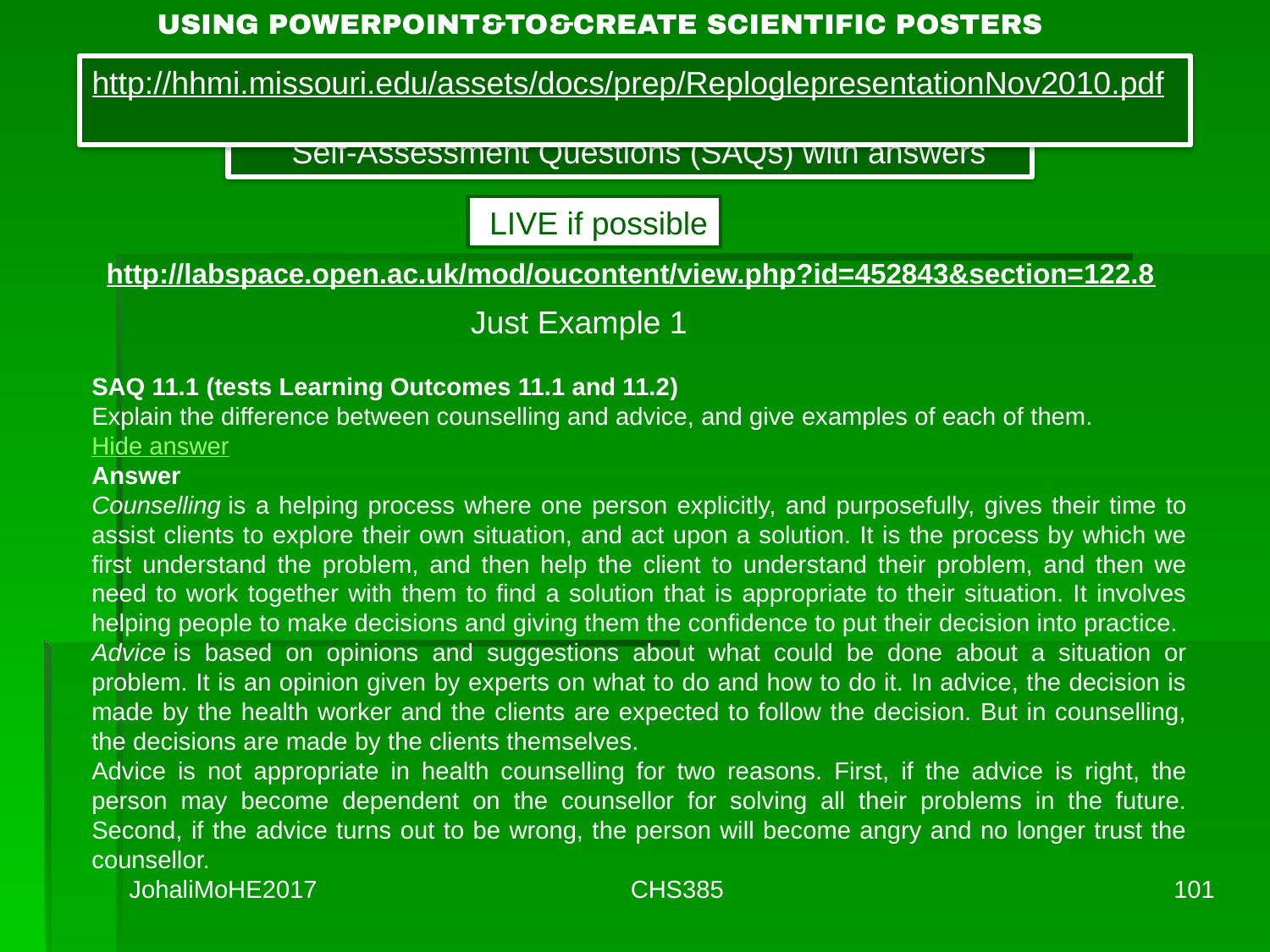

USING POWERPOINT&TO&CREATE SCIENTIFIC POSTERS
http://hhmi.missouri.edu/assets/docs/prep/ReploglepresentationNov2010.pdf
Self-Assessment Questions (SAQs) with answers
LIVE if possible
http://labspace.open.ac.uk/mod/oucontent/view.php?id=452843&section=122.8
Just Example 1
SAQ 11.1 (tests Learning Outcomes 11.1 and 11.2)
Explain the difference between counselling and advice, and give examples of each of them.
Hide answer
Answer
Counselling is a helping process where one person explicitly, and purposefully, gives their time to assist clients to explore their own situation, and act upon a solution. It is the process by which we first understand the problem, and then help the client to understand their problem, and then we need to work together with them to find a solution that is appropriate to their situation. It involves helping people to make decisions and giving them the confidence to put their decision into practice.
Advice is based on opinions and suggestions about what could be done about a situation or problem. It is an opinion given by experts on what to do and how to do it. In advice, the decision is made by the health worker and the clients are expected to follow the decision. But in counselling, the decisions are made by the clients themselves.
Advice is not appropriate in health counselling for two reasons. First, if the advice is right, the person may become dependent on the counsellor for solving all their problems in the future. Second, if the advice turns out to be wrong, the person will become angry and no longer trust the counsellor.
JohaliMoHE2017
CHS385
101